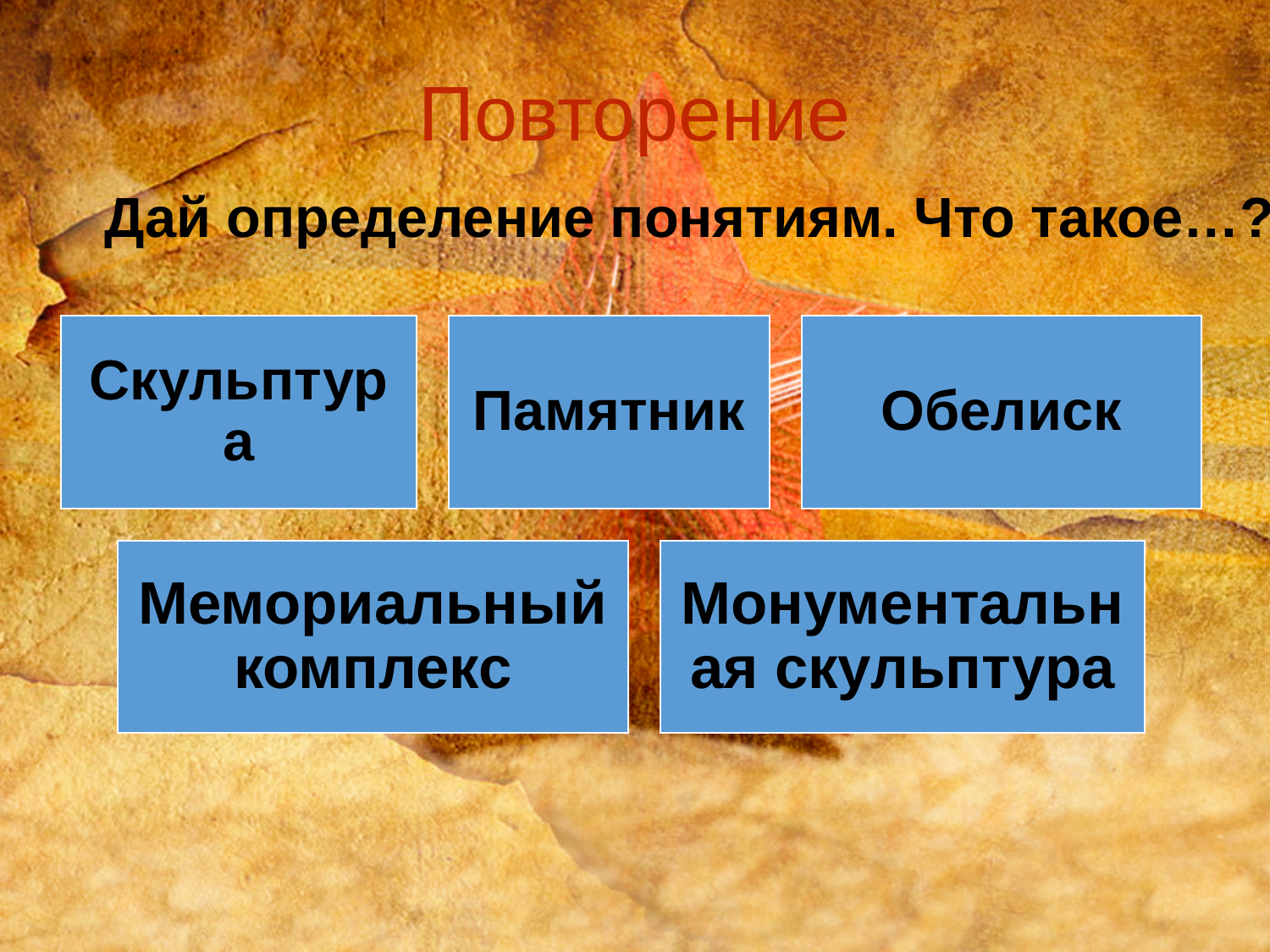

# Повторение
Дай определение понятиям. Что такое…?
Скульптура
Памятник
Обелиск
Мемориальный комплекс
Монументальная скульптура